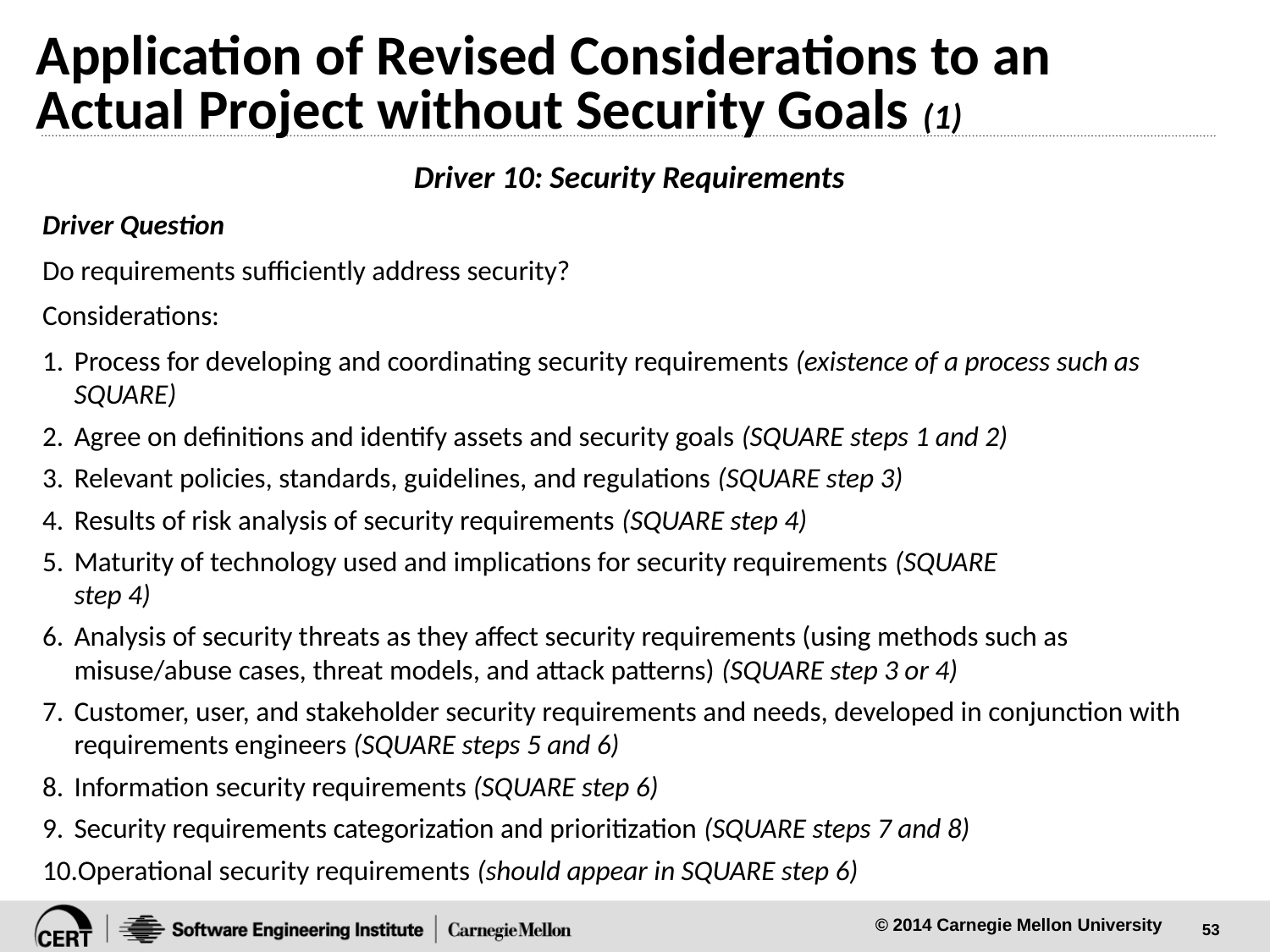

# Application of Revised Considerations to an Actual Project without Security Goals (1)
Driver 10: Security Requirements
Driver Question
Do requirements sufficiently address security?
Considerations:
Process for developing and coordinating security requirements (existence of a process such as SQUARE)
Agree on definitions and identify assets and security goals (SQUARE steps 1 and 2)
Relevant policies, standards, guidelines, and regulations (SQUARE step 3)
Results of risk analysis of security requirements (SQUARE step 4)
Maturity of technology used and implications for security requirements (SQUARE
step 4)
Analysis of security threats as they affect security requirements (using methods such as misuse/abuse cases, threat models, and attack patterns) (SQUARE step 3 or 4)
Customer, user, and stakeholder security requirements and needs, developed in conjunction with requirements engineers (SQUARE steps 5 and 6)
Information security requirements (SQUARE step 6)
Security requirements categorization and prioritization (SQUARE steps 7 and 8)
Operational security requirements (should appear in SQUARE step 6)